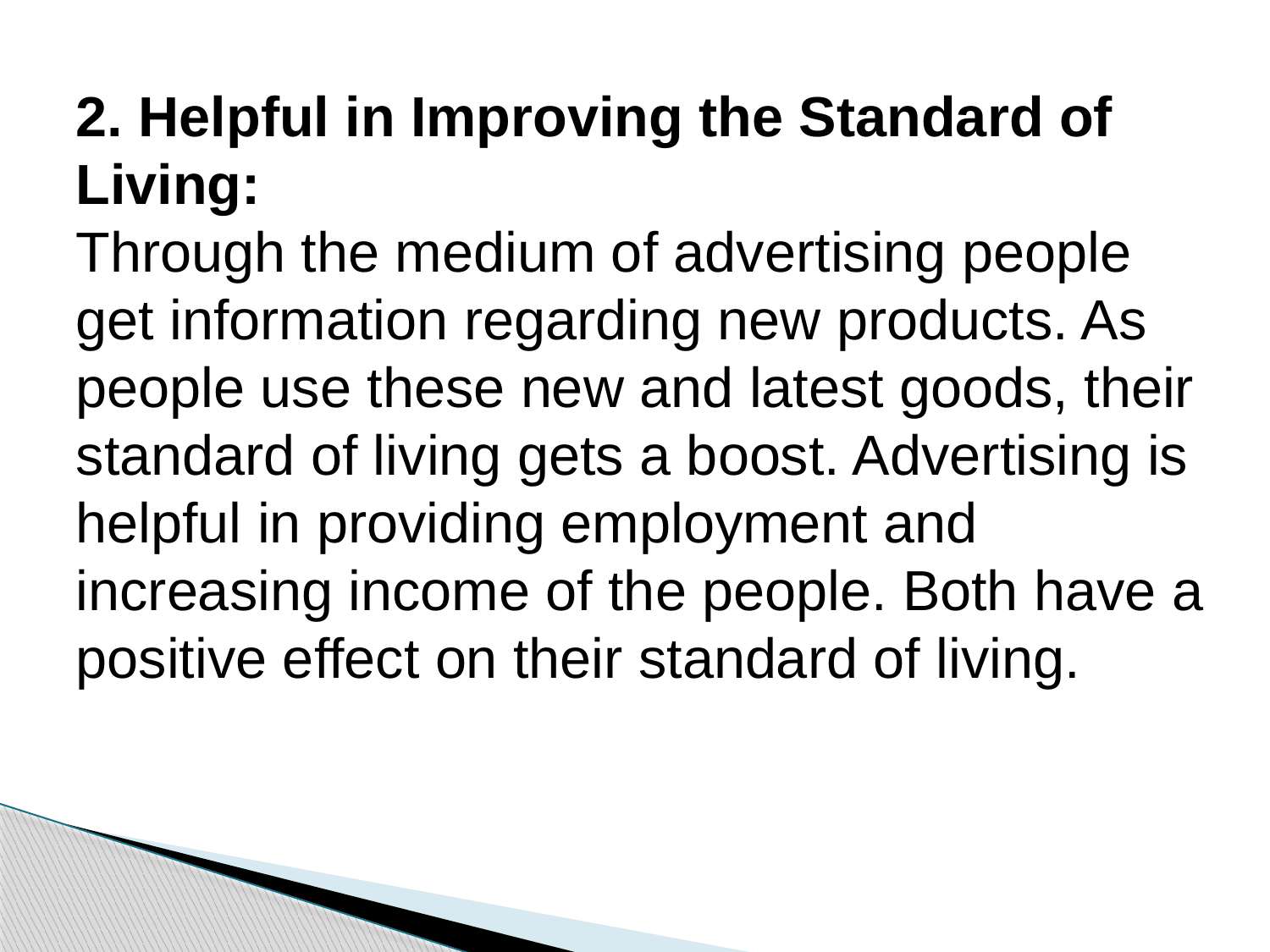

2. Helpful in Improving the Standard of Living:
Through the medium of advertising people get information regarding new products. As people use these new and latest goods, their standard of living gets a boost. Advertising is helpful in providing employment and increasing income of the people. Both have a positive effect on their standard of living.